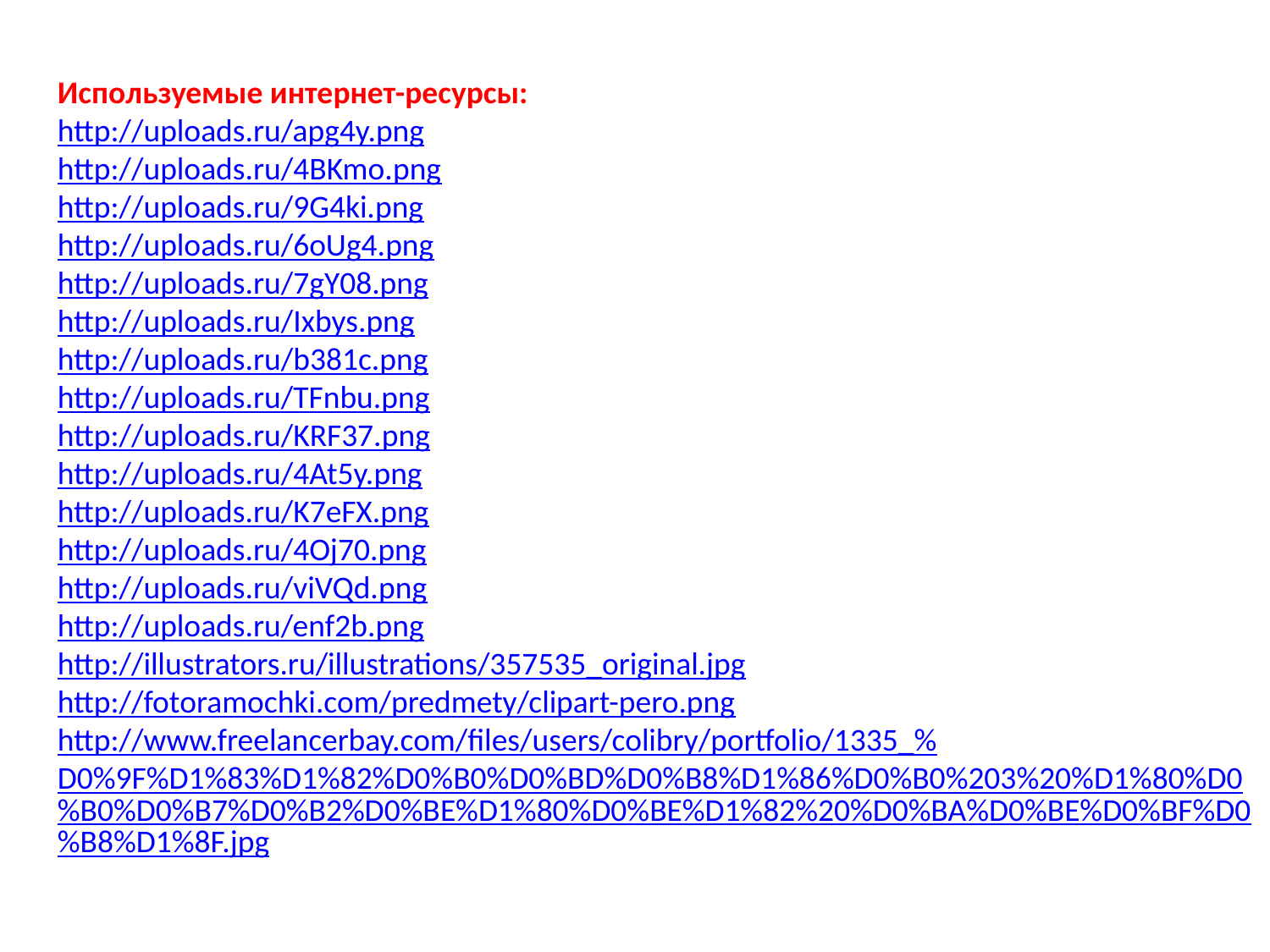

Используемые интернет-ресурсы:
http://uploads.ru/apg4y.png
http://uploads.ru/4BKmo.png
http://uploads.ru/9G4ki.png
http://uploads.ru/6oUg4.png
http://uploads.ru/7gY08.png
http://uploads.ru/Ixbys.png
http://uploads.ru/b381c.png
http://uploads.ru/TFnbu.png
http://uploads.ru/KRF37.png
http://uploads.ru/4At5y.png
http://uploads.ru/K7eFX.png
http://uploads.ru/4Oj70.png
http://uploads.ru/viVQd.png
http://uploads.ru/enf2b.png
http://illustrators.ru/illustrations/357535_original.jpg
http://fotoramochki.com/predmety/clipart-pero.png
http://www.freelancerbay.com/files/users/colibry/portfolio/1335_%D0%9F%D1%83%D1%82%D0%B0%D0%BD%D0%B8%D1%86%D0%B0%203%20%D1%80%D0%B0%D0%B7%D0%B2%D0%BE%D1%80%D0%BE%D1%82%20%D0%BA%D0%BE%D0%BF%D0%B8%D1%8F.jpg